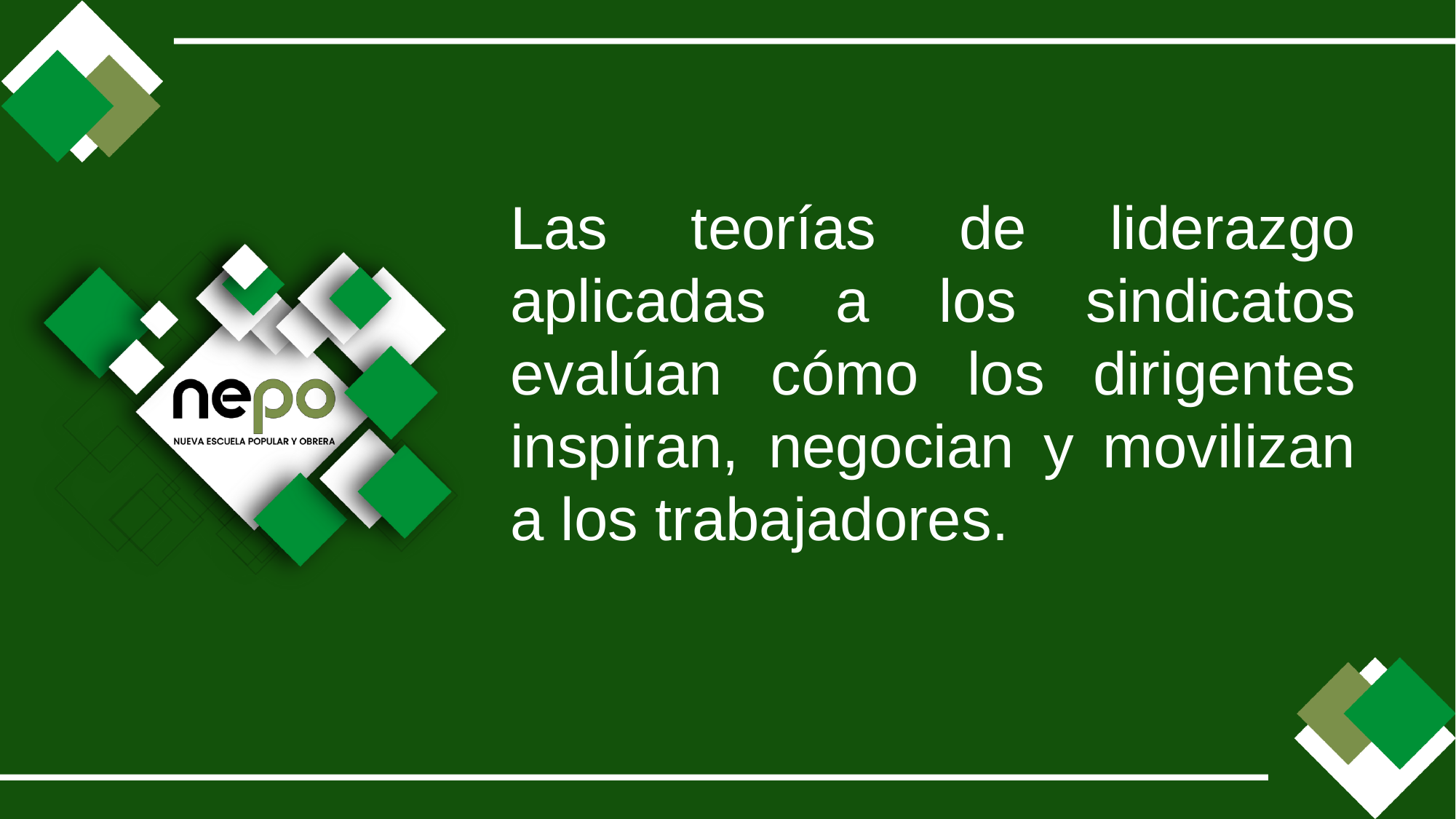

Las teorías de liderazgo aplicadas a los sindicatos evalúan cómo los dirigentes inspiran, negocian y movilizan a los trabajadores.